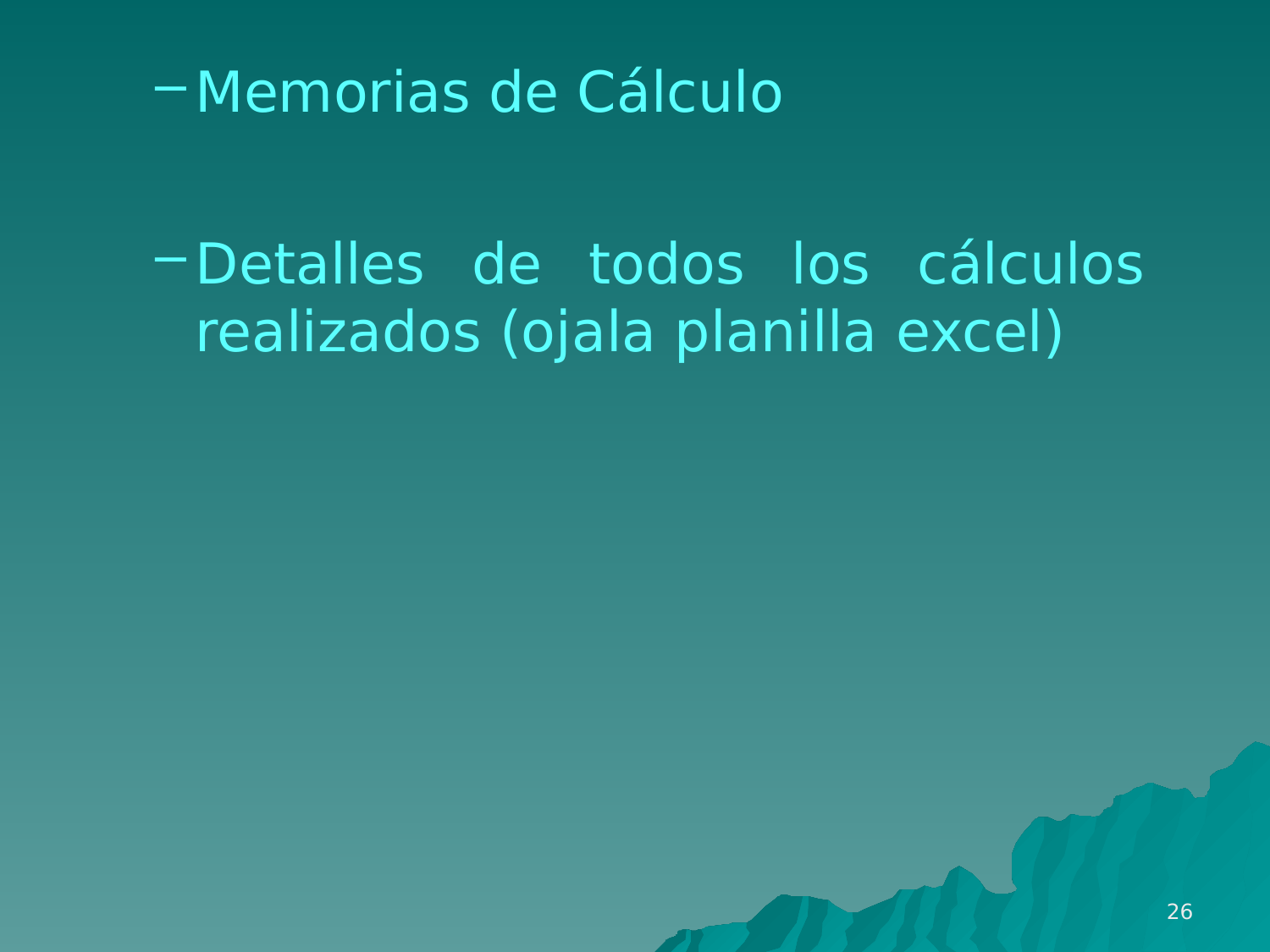

Memorias de Cálculo

Detalles de todos los cálculos realizados (ojala planilla excel)

26